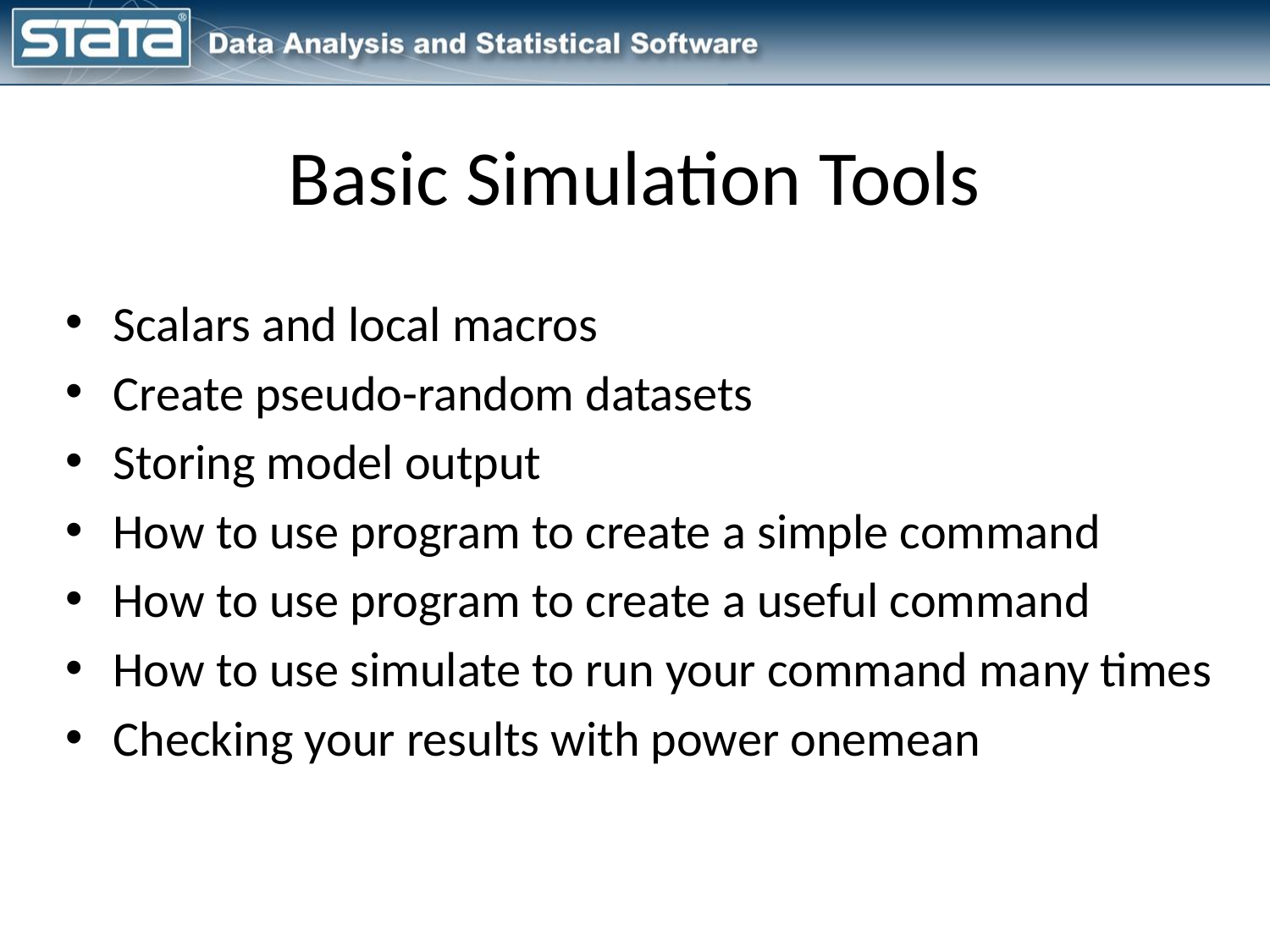

# Basic Simulation Tools
Scalars and local macros
Create pseudo-random datasets
Storing model output
How to use program to create a simple command
How to use program to create a useful command
How to use simulate to run your command many times
Checking your results with power onemean